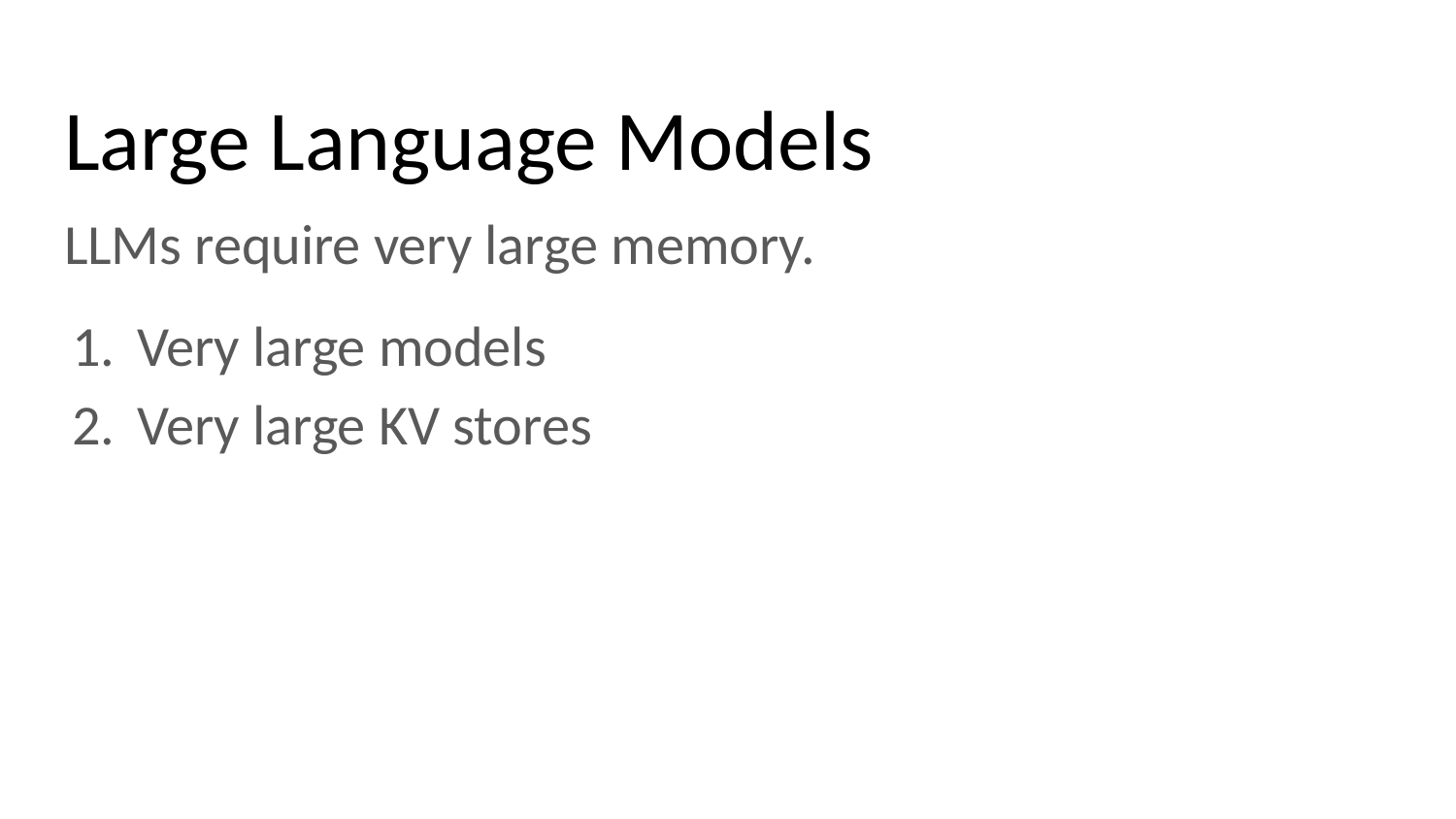

# Large Language Models
LLMs require very large memory.
Very large models
Very large KV stores